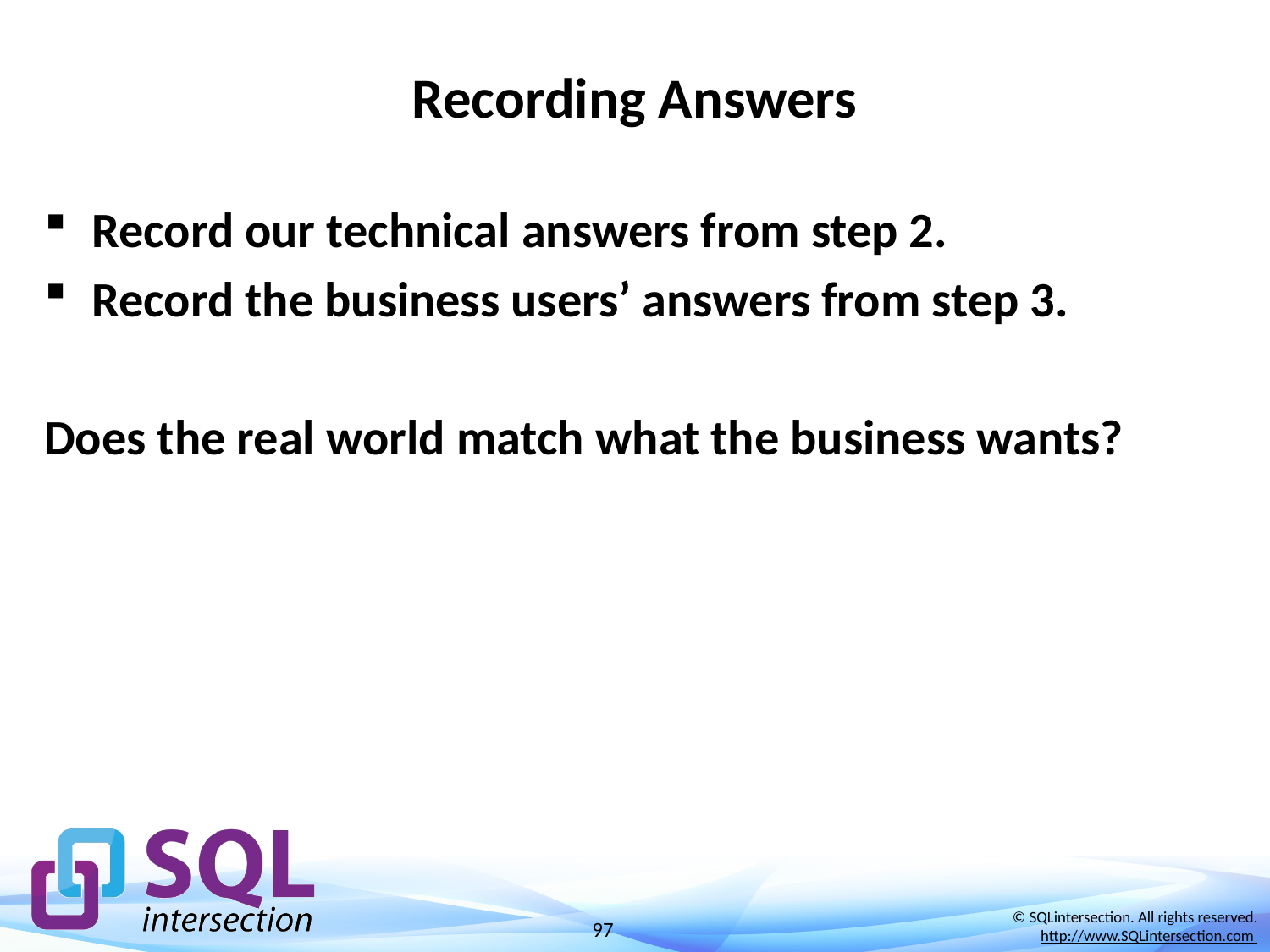

# Recording Answers
Record our technical answers from step 2.
Record the business users’ answers from step 3.

Does the real world match what the business wants?